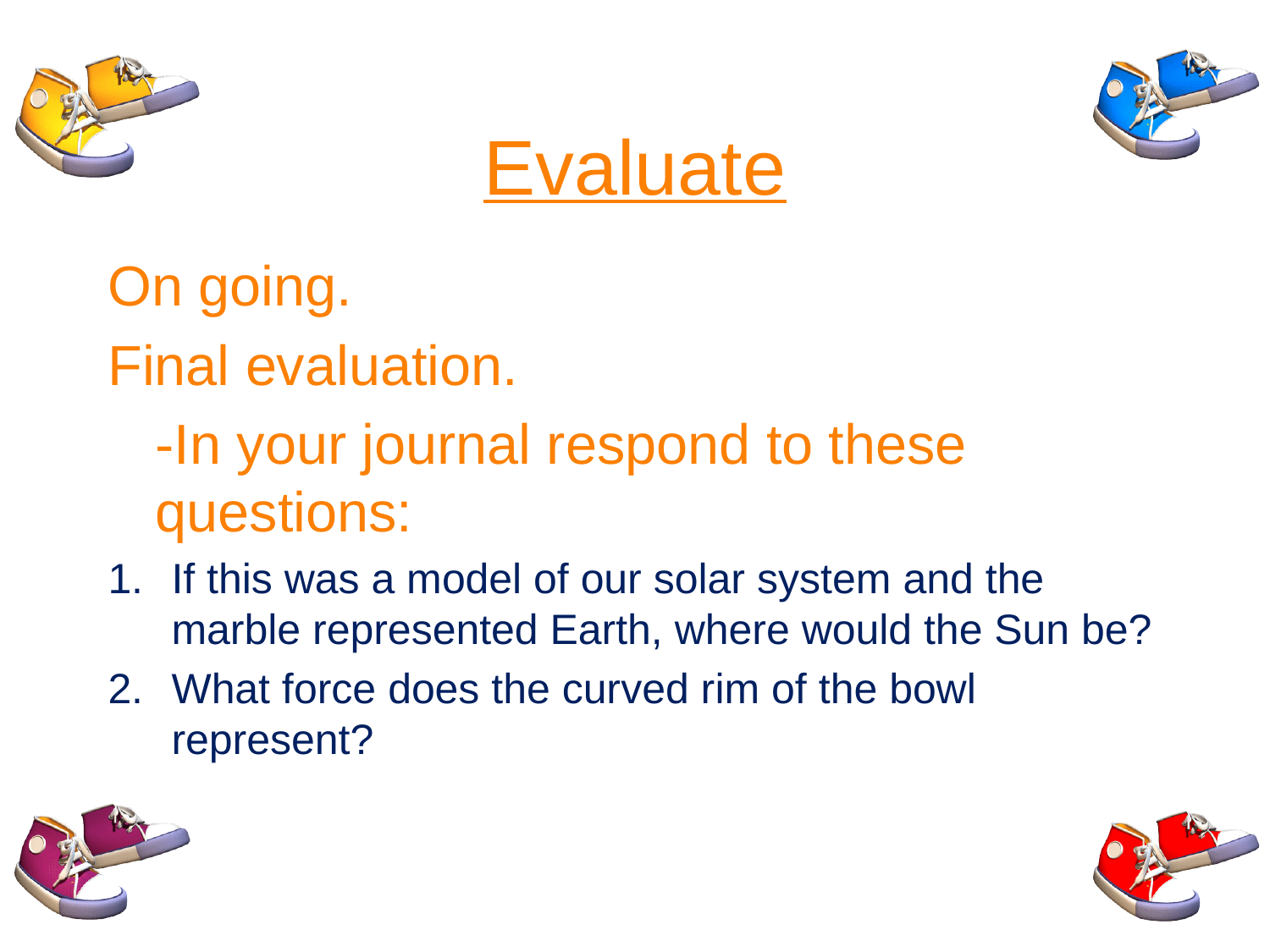

# Evaluate
On going.
Final evaluation.
	-In your journal respond to these 	questions:
If this was a model of our solar system and the marble represented Earth, where would the Sun be?
What force does the curved rim of the bowl 	represent?